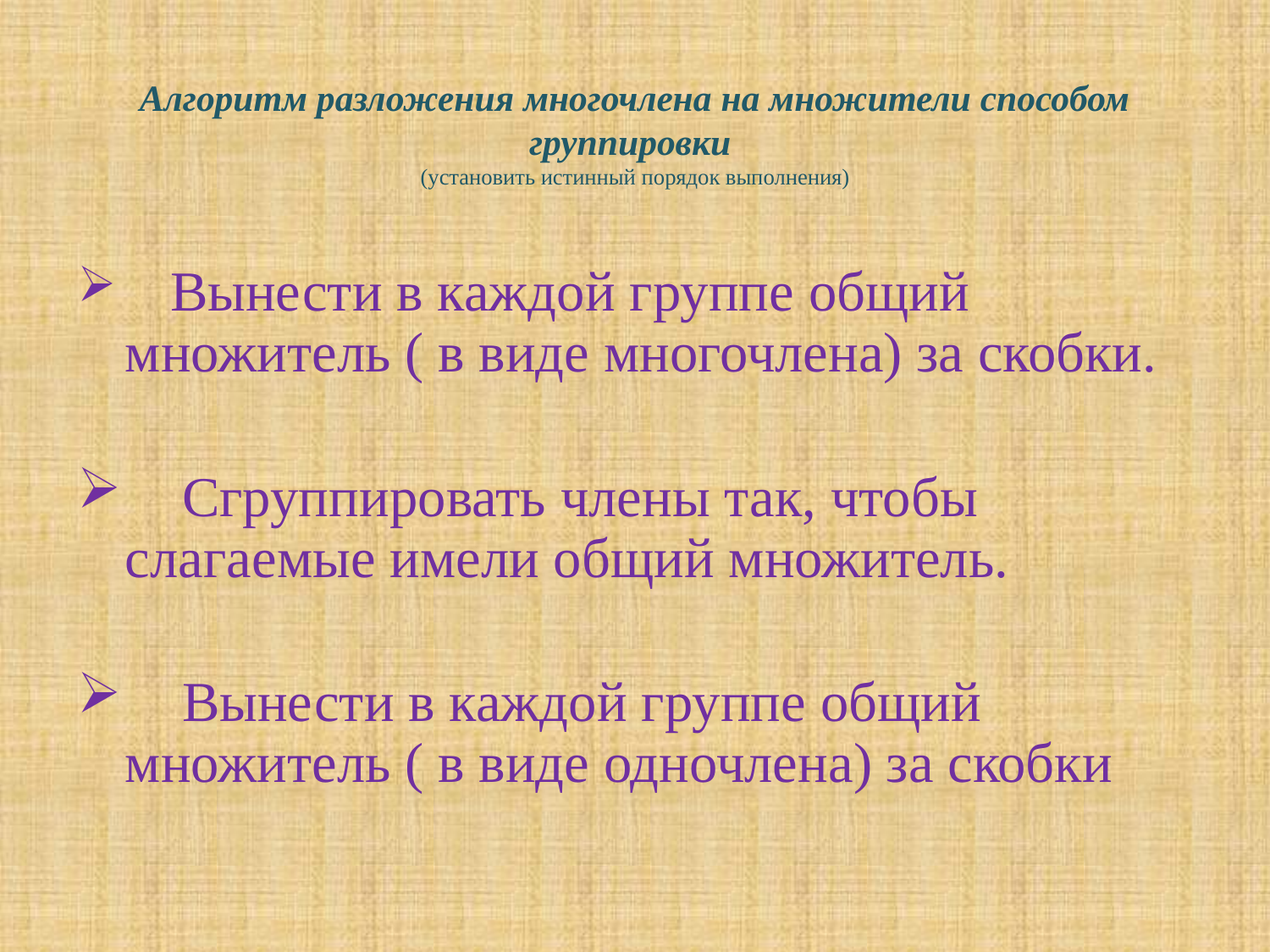

# Алгоритм разложения многочлена на множители способом группировки (установить истинный порядок выполнения)
    Вынести в каждой группе общий множитель ( в виде многочлена) за скобки.

    Сгруппировать члены так, чтобы слагаемые имели общий множитель.

    Вынести в каждой группе общий множитель ( в виде одночлена) за скобки